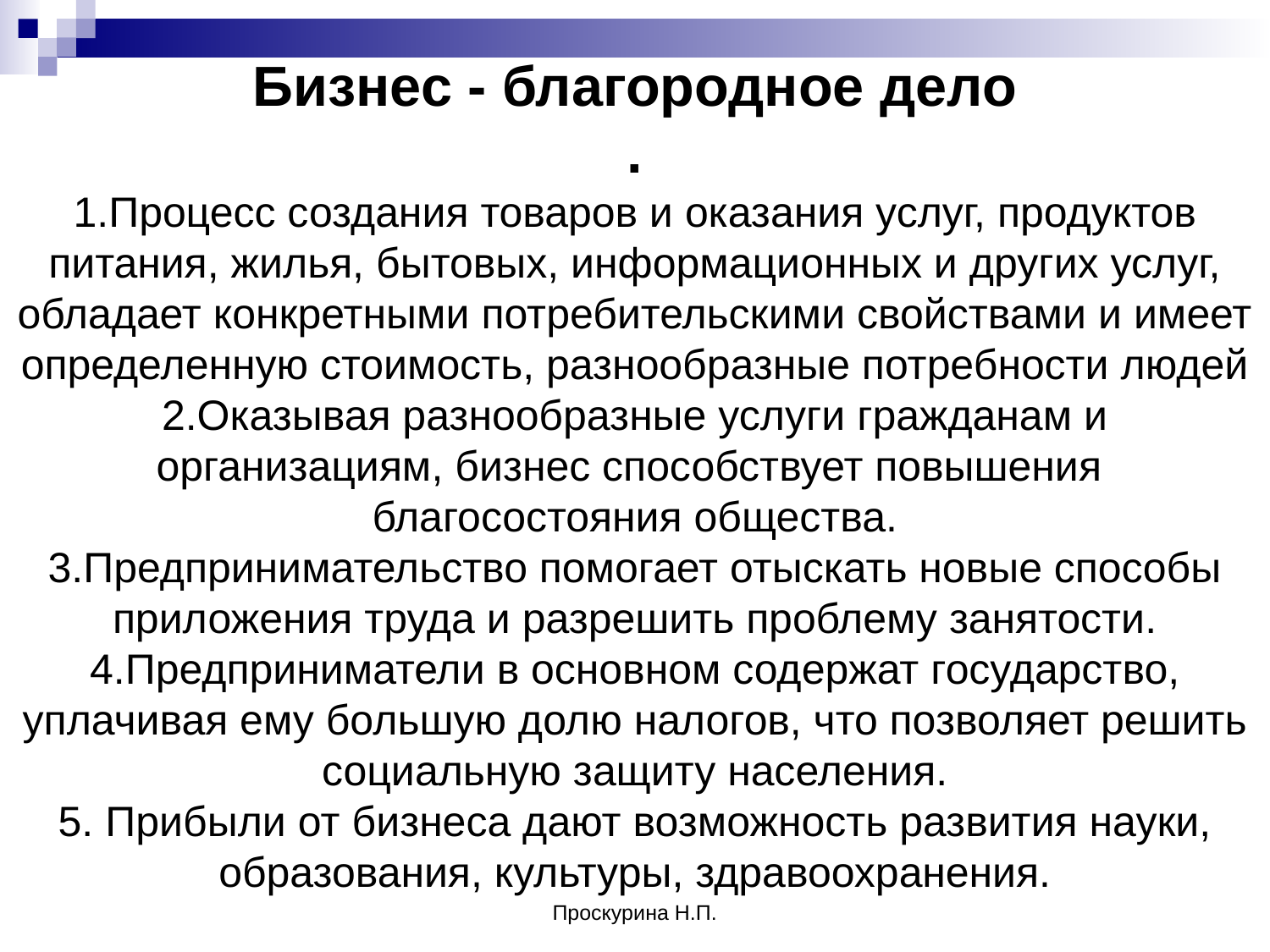

Бизнес - благородное дело
.
1.Процесс создания товаров и оказания услуг, продуктов питания, жилья, бытовых, информационных и других услуг, обладает конкретными потребительскими свойствами и имеет определенную стоимость, разнообразные потребности людей
2.Оказывая разнообразные услуги гражданам и организациям, бизнес способствует повышения  благосостояния общества.
3.Предпринимательство помогает отыскать новые способы приложения труда и разрешить проблему занятости.
4.Предприниматели в основном содержат государство, уплачивая ему большую долю налогов, что позволяет решить социальную защиту населения.
5. Прибыли от бизнеса дают возможность развития науки, образования, культуры, здравоохранения.

Проскурина Н.П.